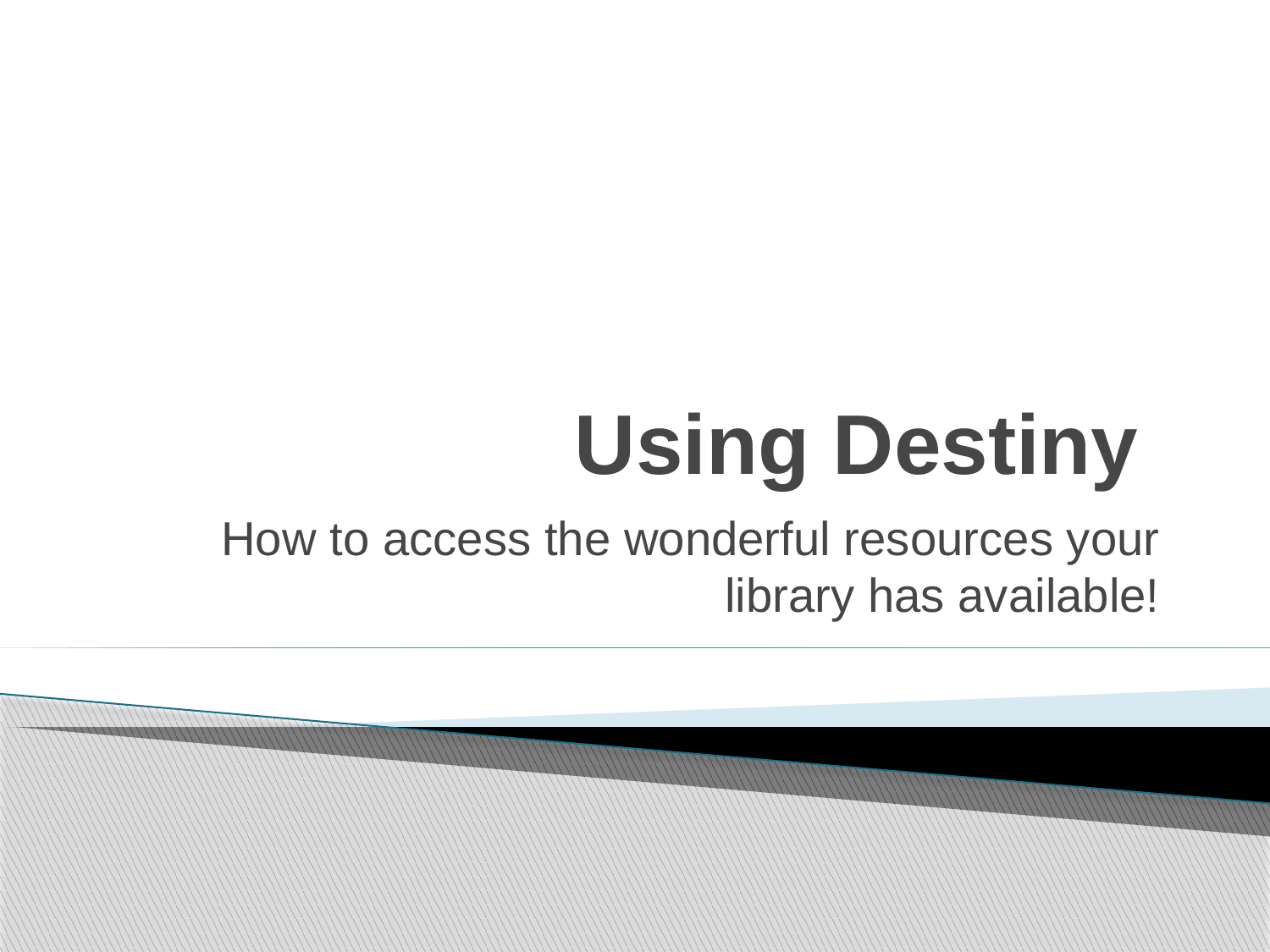

# Using Destiny
How to access the wonderful resources your library has available!